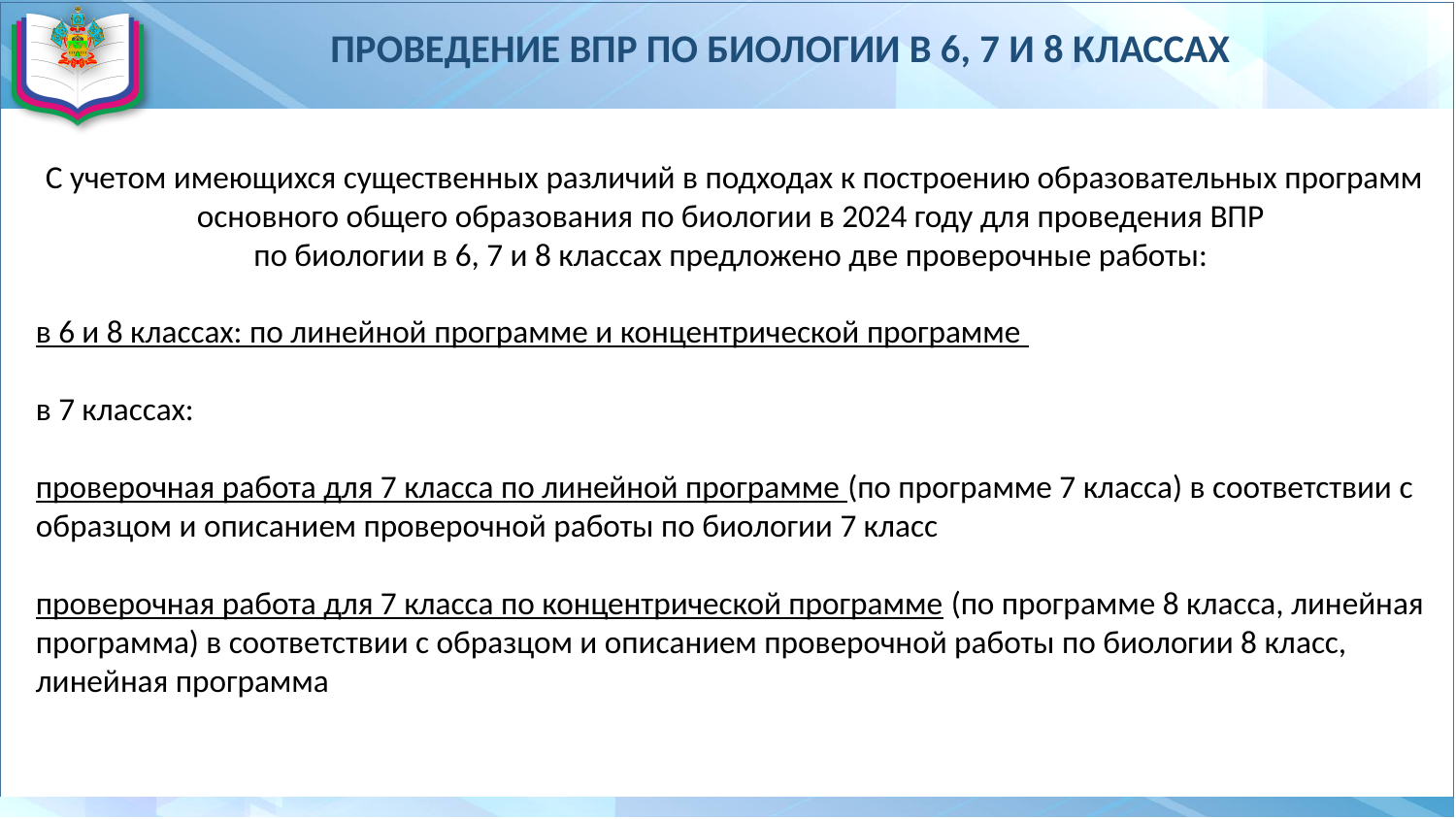

# ПРОВЕДЕНИЕ ВПР ПО БИОЛОГИИ В 6, 7 И 8 КЛАССАХ
С учетом имеющихся существенных различий в подходах к построению образовательных программ основного общего образования по биологии в 2024 году для проведения ВПР
по биологии в 6, 7 и 8 классах предложено две проверочные работы:

в 6 и 8 классах: по линейной программе и концентрической программе

в 7 классах:

проверочная работа для 7 класса по линейной программе (по программе 7 класса) в соответствии с образцом и описанием проверочной работы по биологии 7 класс

проверочная работа для 7 класса по концентрической программе (по программе 8 класса, линейная программа) в соответствии с образцом и описанием проверочной работы по биологии 8 класс, линейная программа